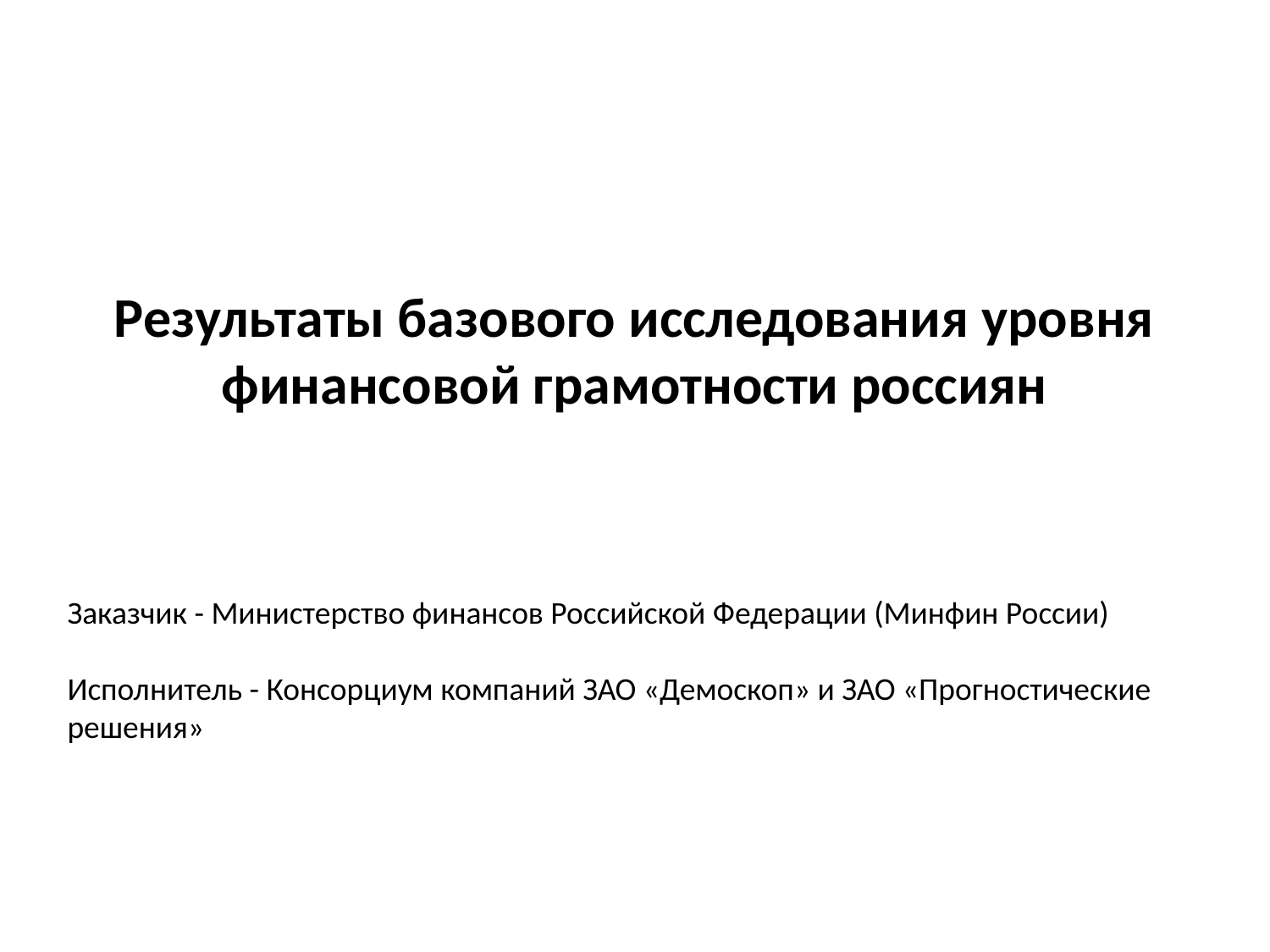

# Результаты базового исследования уровня финансовой грамотности россиян
Заказчик - Министерство финансов Российской Федерации (Минфин России)

Исполнитель - Консорциум компаний ЗАО «Демоскоп» и ЗАО «Прогностические решения»